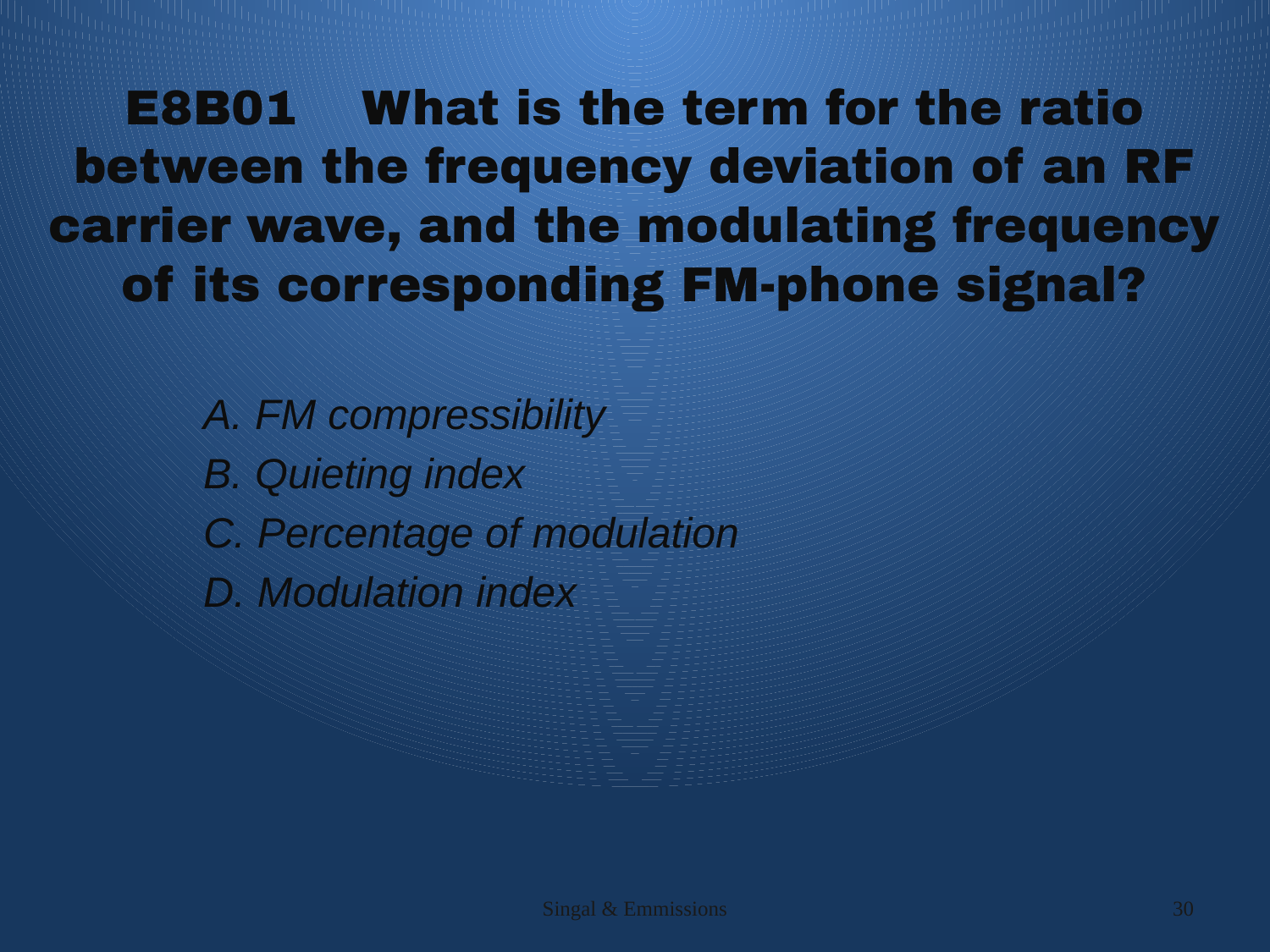

# E8B01    What is the term for the ratio between the frequency deviation of an RF carrier wave, and the modulating frequency of its corresponding FM-phone signal?
A. FM compressibility
B. Quieting index
C. Percentage of modulation
D. Modulation index

Singal & Emmissions
30